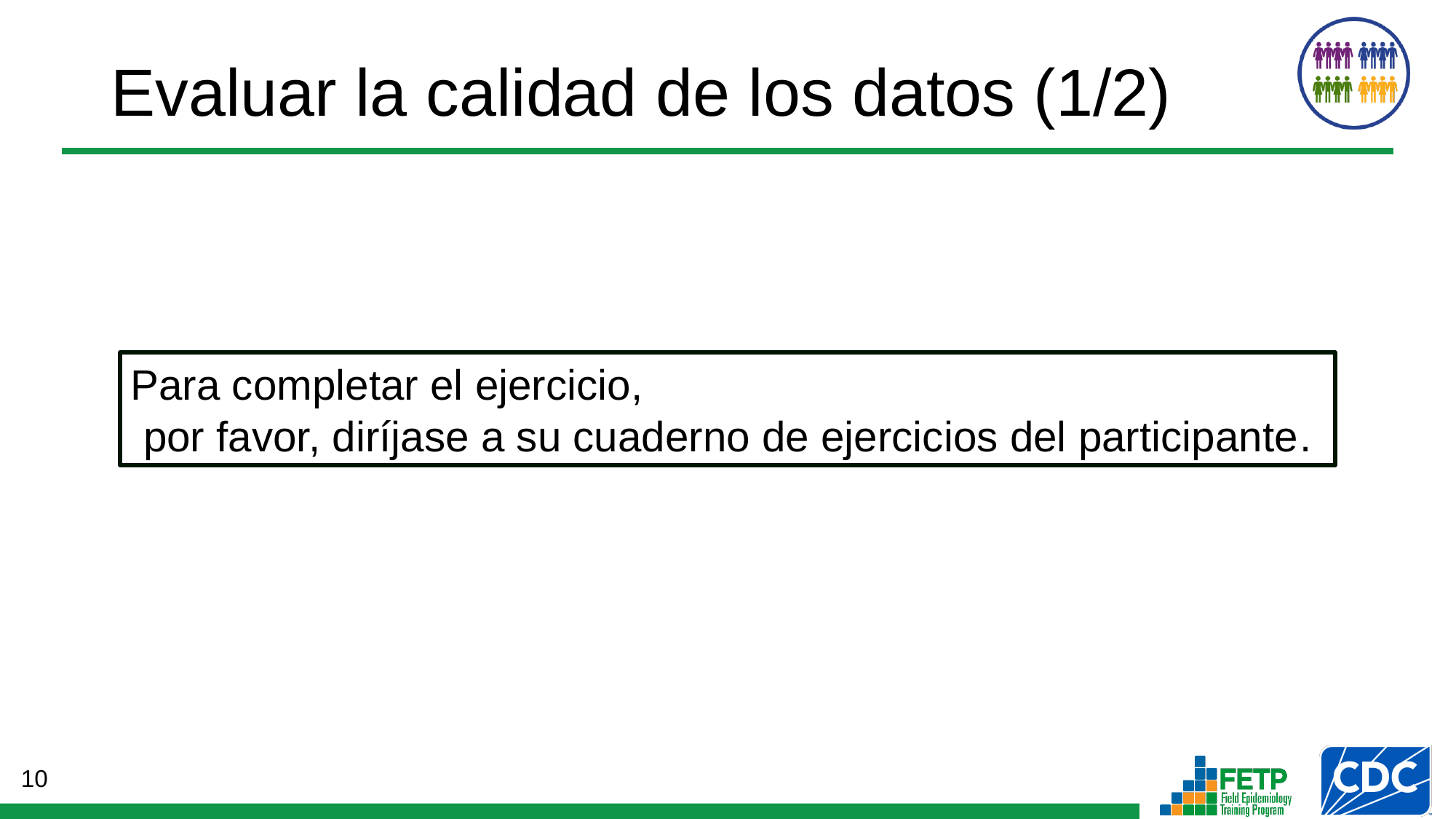

# Evaluar la calidad de los datos (1/2)